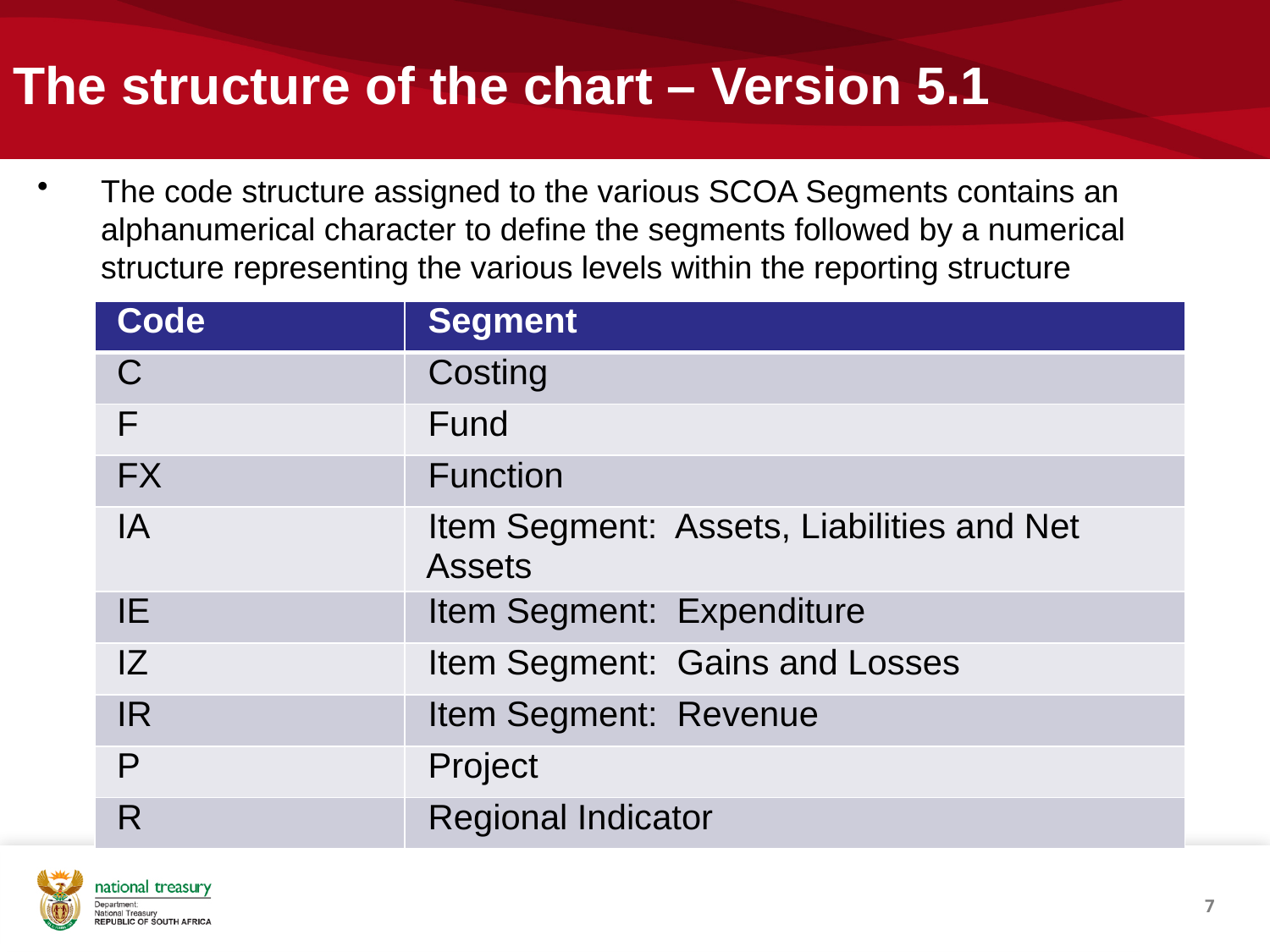

The structure of the chart – Version 5.1
The code structure assigned to the various SCOA Segments contains an alphanumerical character to define the segments followed by a numerical structure representing the various levels within the reporting structure
| Code | Segment |
| --- | --- |
| C | Costing |
| F | Fund |
| FX | Function |
| IA | Item Segment: Assets, Liabilities and Net Assets |
| IE | Item Segment: Expenditure |
| IZ | Item Segment: Gains and Losses |
| IR | Item Segment: Revenue |
| P | Project |
| R | Regional Indicator |
7